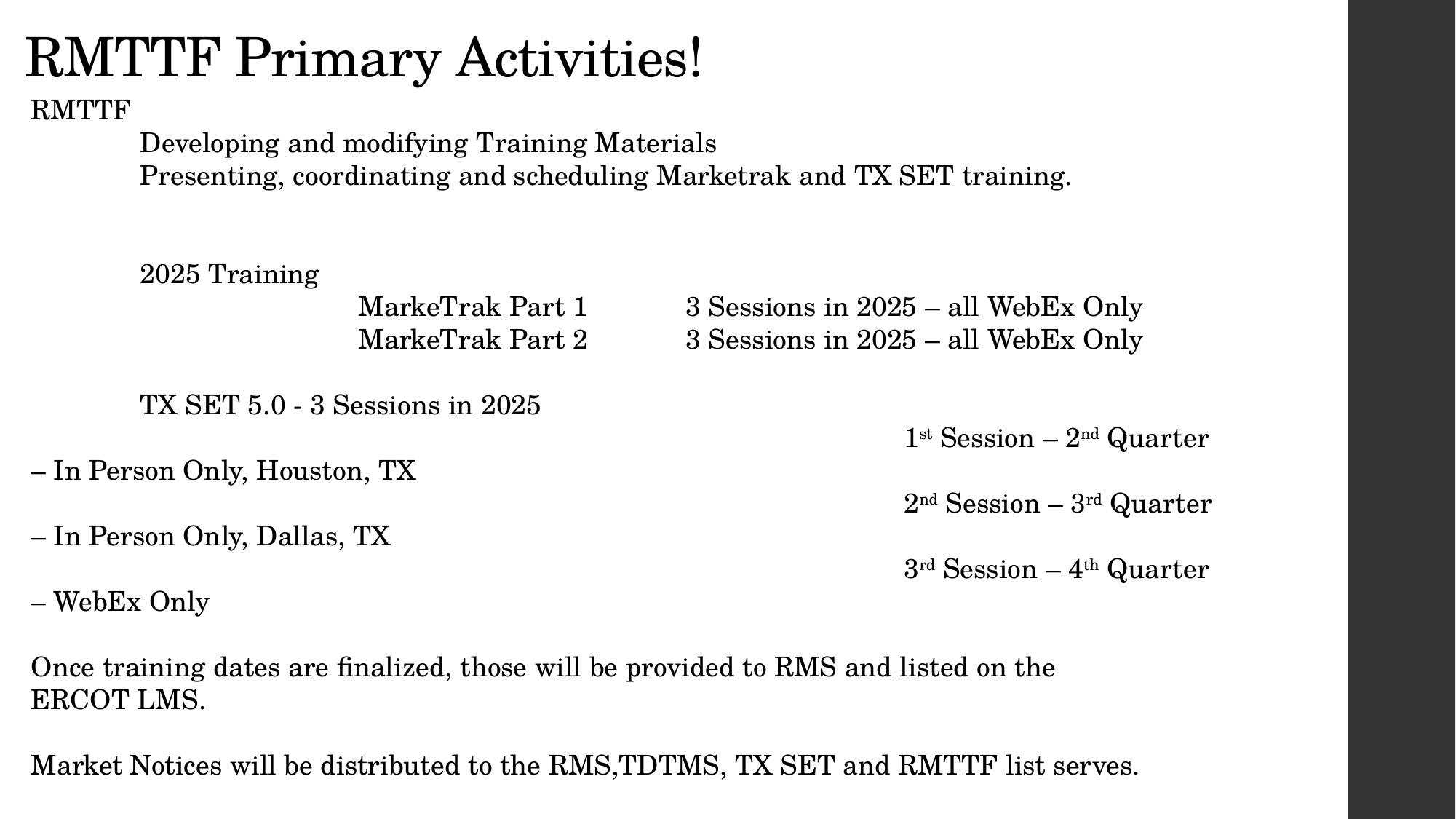

# RMTTF Primary Activities!
RMTTF
	Developing and modifying Training Materials
	Presenting, coordinating and scheduling Marketrak and TX SET training.

	2025 Training
			MarkeTrak Part 1 	3 Sessions in 2025 – all WebEx Only
			MarkeTrak Part 2 	3 Sessions in 2025 – all WebEx Only

	TX SET 5.0 - 3 Sessions in 2025
 								1st Session – 2nd Quarter – In Person Only, Houston, TX
								2nd Session – 3rd Quarter – In Person Only, Dallas, TX
								3rd Session – 4th Quarter – WebEx Only

Once training dates are finalized, those will be provided to RMS and listed on the 	ERCOT LMS.

Market Notices will be distributed to the RMS,TDTMS, TX SET and RMTTF list serves.

In Person TX SET classes will have a maximum of 60 spaces.			.